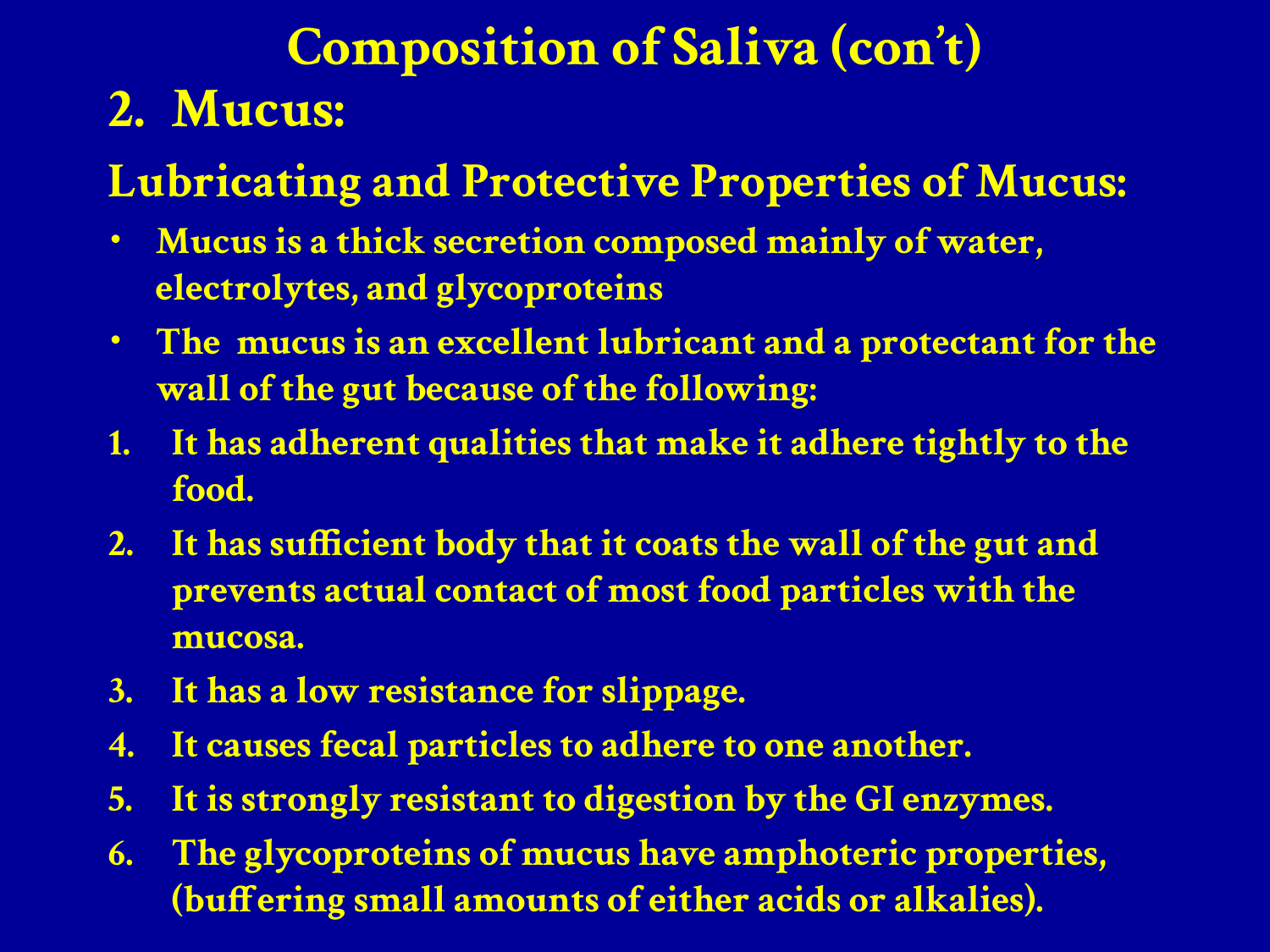

# Composition of Saliva (con’t)
Mucus:
Lubricating and Protective Properties of Mucus:
Mucus is a thick secretion composed mainly of water, electrolytes, and glycoproteins
The  mucus is an excellent lubricant and a protectant for the wall of the gut because of the following:
It has adherent qualities that make it adhere tightly to the food.
It has sufficient body that it coats the wall of the gut and prevents actual contact of most food particles with the mucosa.
It has a low resistance for slippage.
It causes fecal particles to adhere to one another.
It is strongly resistant to digestion by the GI enzymes.
The glycoproteins of mucus have amphoteric properties, (buffering small amounts of either acids or alkalies).